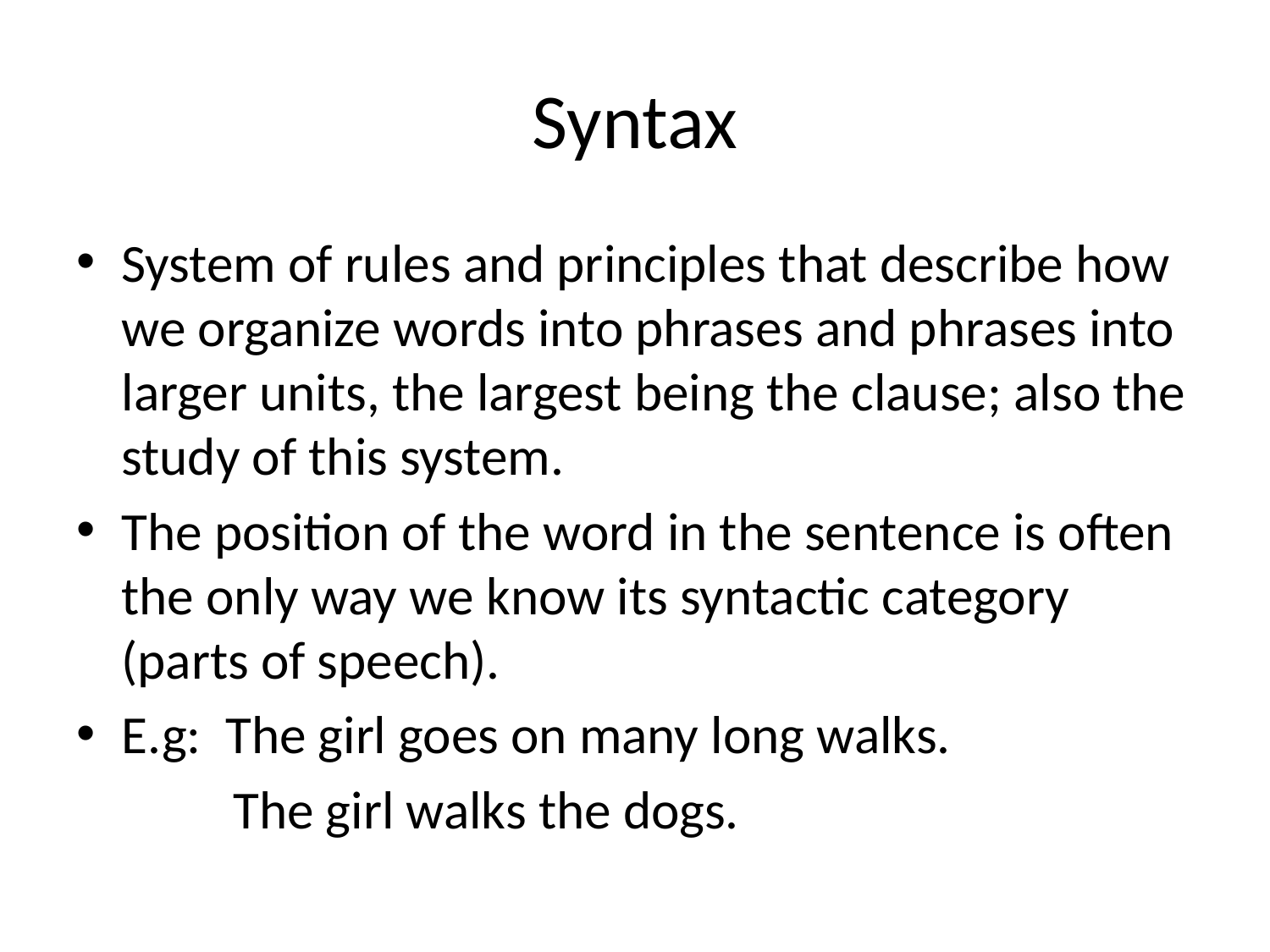

# Syntax
System of rules and principles that describe how we organize words into phrases and phrases into larger units, the largest being the clause; also the study of this system.
The position of the word in the sentence is often the only way we know its syntactic category (parts of speech).
E.g:  The girl goes on many long walks.
             The girl walks the dogs.